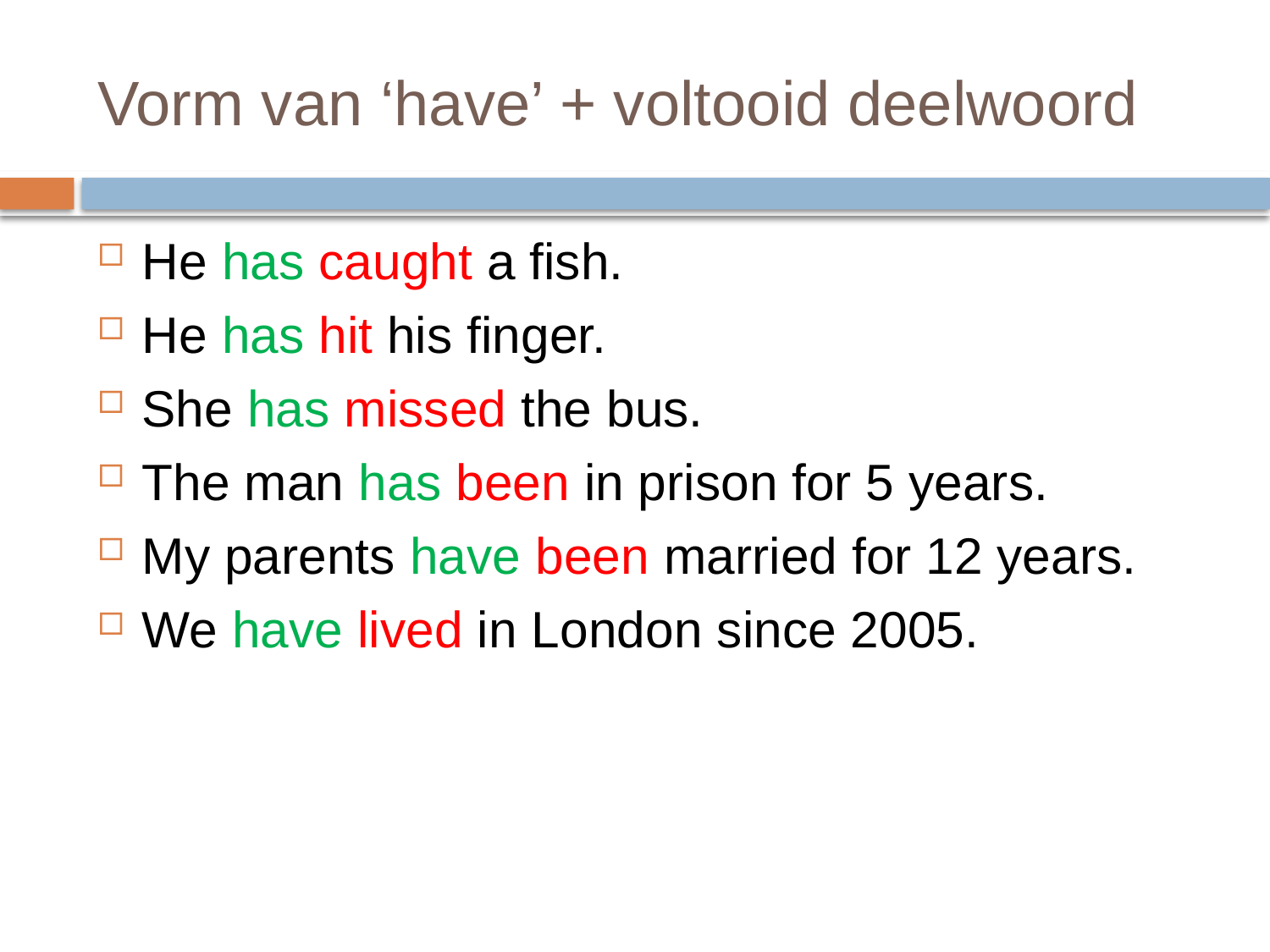

# Vorm van ‘have’ + voltooid deelwoord
He has caught a fish.
He has hit his finger.
She has missed the bus.
The man has been in prison for 5 years.
My parents have been married for 12 years.
We have lived in London since 2005.